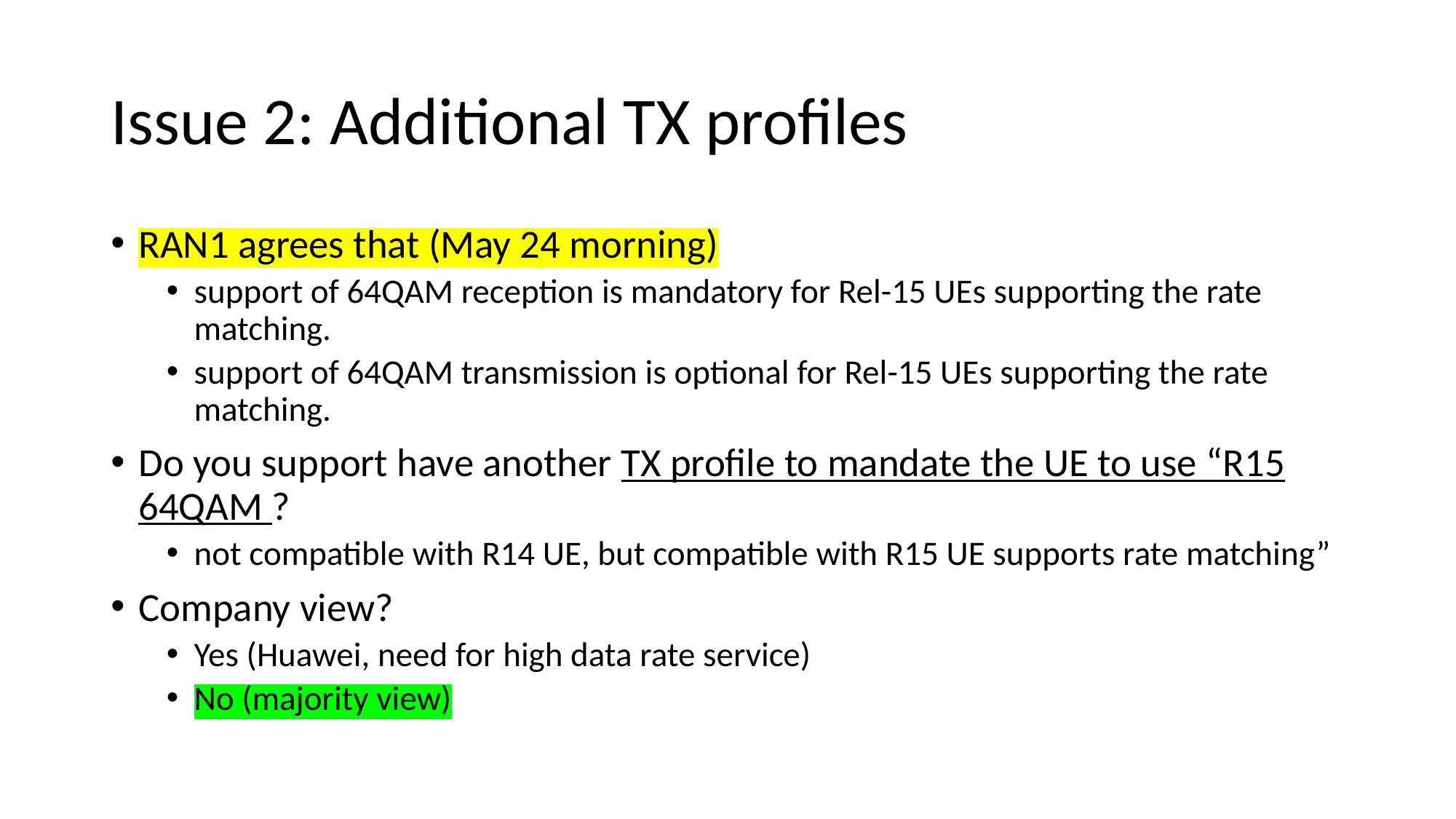

# Issue 2: Additional TX profiles
RAN1 agrees that (May 24 morning)
support of 64QAM reception is mandatory for Rel-15 UEs supporting the rate matching.
support of 64QAM transmission is optional for Rel-15 UEs supporting the rate matching.
Do you support have another TX profile to mandate the UE to use “R15 64QAM ?
not compatible with R14 UE, but compatible with R15 UE supports rate matching”
Company view?
Yes (Huawei, need for high data rate service)
No (majority view)